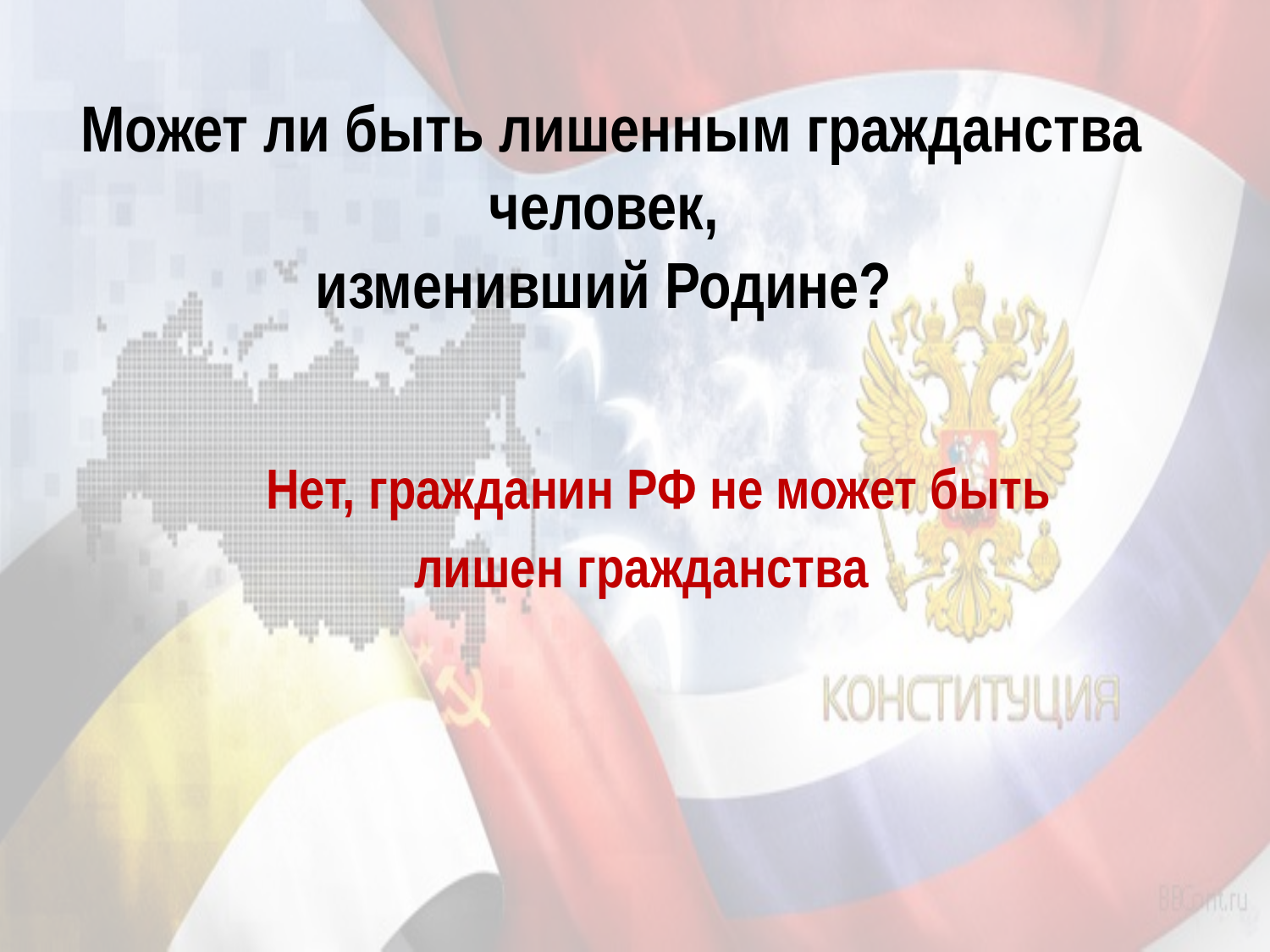

# Может ли быть лишенным гражданства человек, изменивший Родине?
	Нет, гражданин РФ не может быть
 лишен гражданства